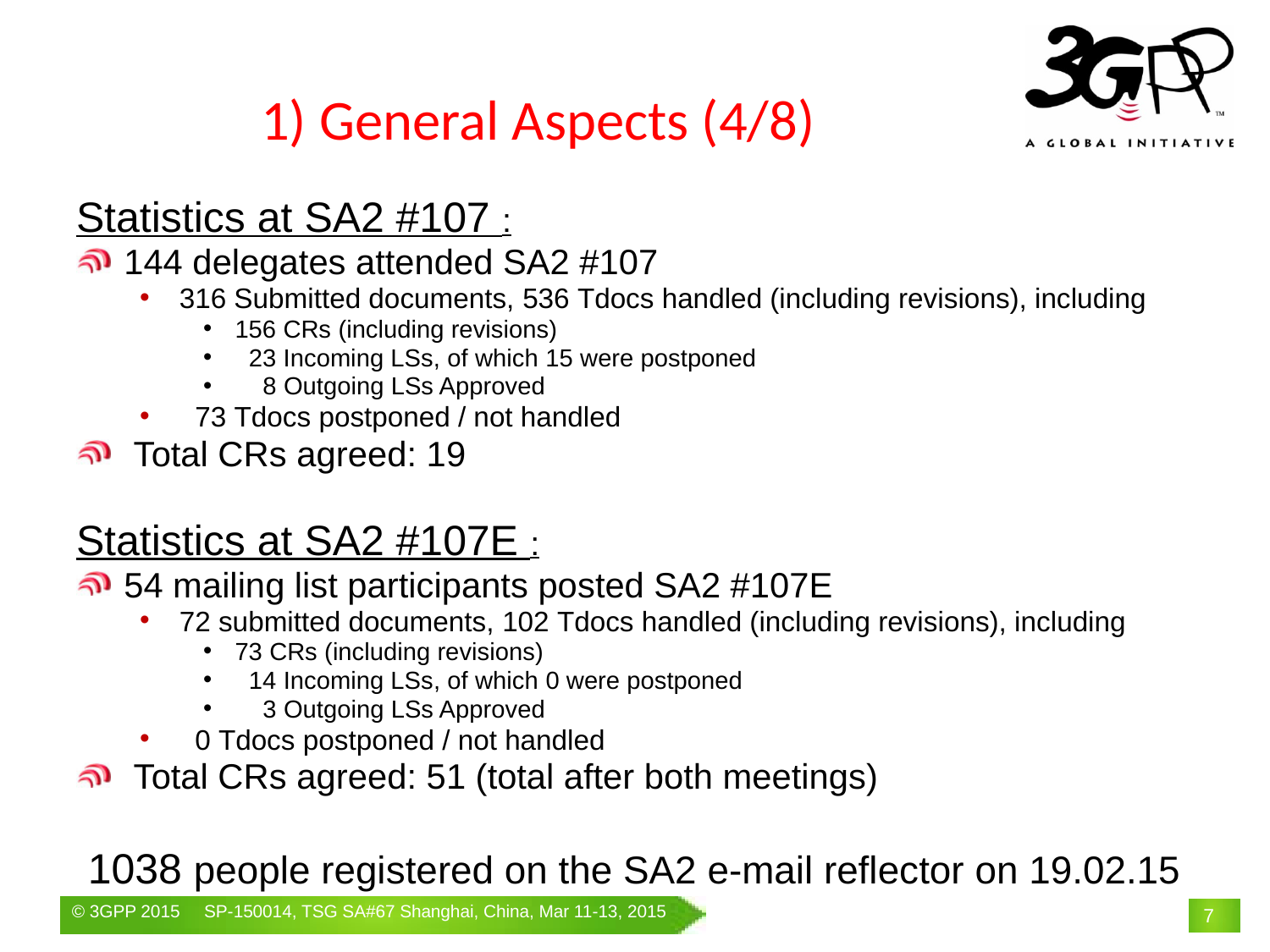

# 1) General Aspects (4/8)
Statistics at SA2 #107 :
144 delegates attended SA2 #107
316 Submitted documents, 536 Tdocs handled (including revisions), including
156 CRs (including revisions)
  23 Incoming LSs, of which 15 were postponed
    8 Outgoing LSs Approved
  73 Tdocs postponed / not handled
 Total CRs agreed: 19

Statistics at SA2 #107E :
54 mailing list participants posted SA2 #107E
72 submitted documents, 102 Tdocs handled (including revisions), including
73 CRs (including revisions)
  14 Incoming LSs, of which 0 were postponed
    3 Outgoing LSs Approved
  0 Tdocs postponed / not handled
 Total CRs agreed: 51 (total after both meetings)

1038 people registered on the SA2 e-mail reflector on 19.02.15